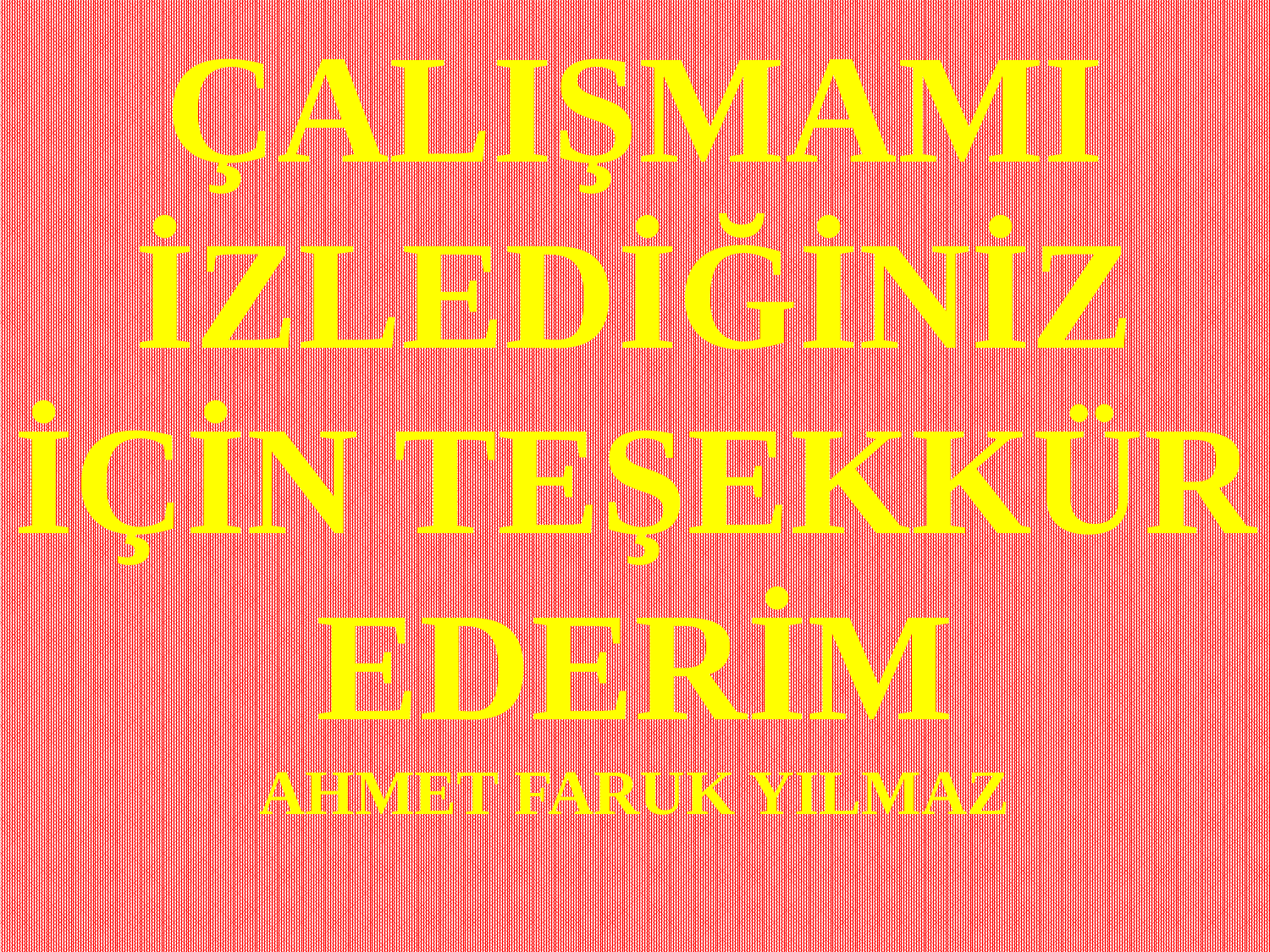

ÇALIŞMAMI İZLEDİĞİNİZ İÇİN TEŞEKKÜR EDERİM
AHMET FARUK YILMAZ